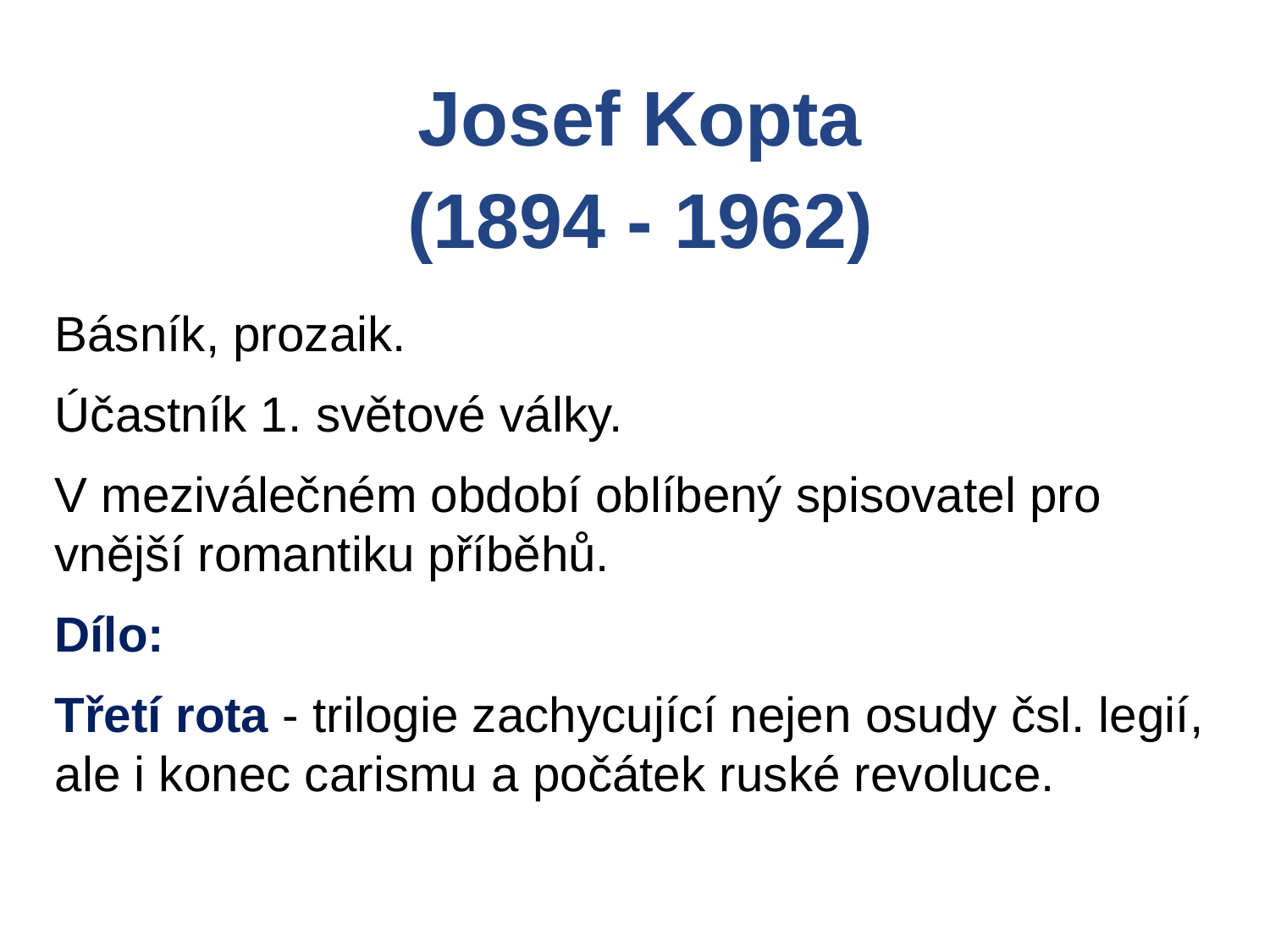

Josef Kopta
(1894 - 1962)
Básník, prozaik.
Účastník 1. světové války.
V meziválečném období oblíbený spisovatel pro vnější romantiku příběhů.
Dílo:
Třetí rota - trilogie zachycující nejen osudy čsl. legií, ale i konec carismu a počátek ruské revoluce.